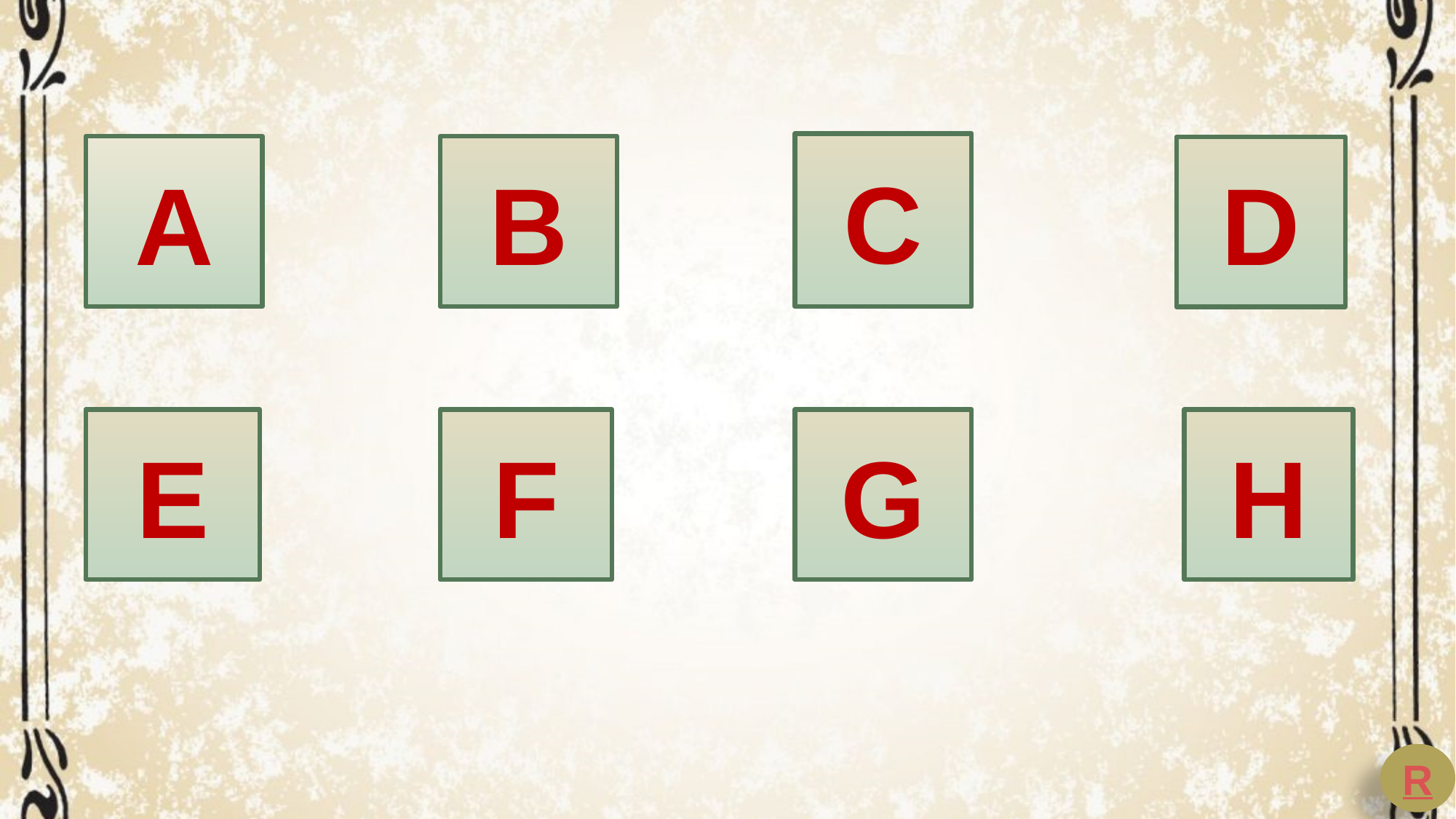

C
A
B
D
E
F
G
H
R